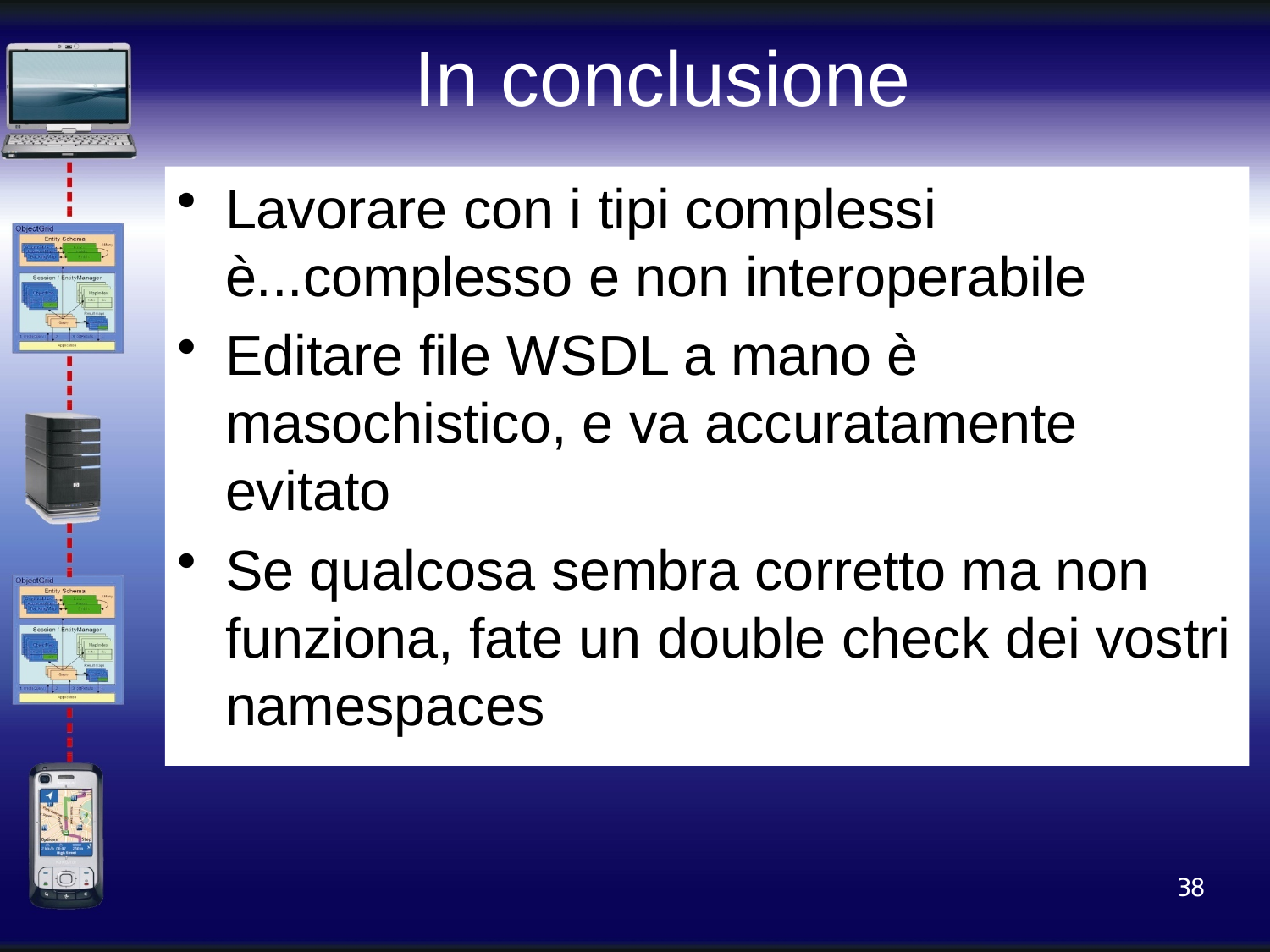

# In conclusione
Lavorare con i tipi complessi è...complesso e non interoperabile
Editare file WSDL a mano è masochistico, e va accuratamente evitato
Se qualcosa sembra corretto ma non funziona, fate un double check dei vostri namespaces